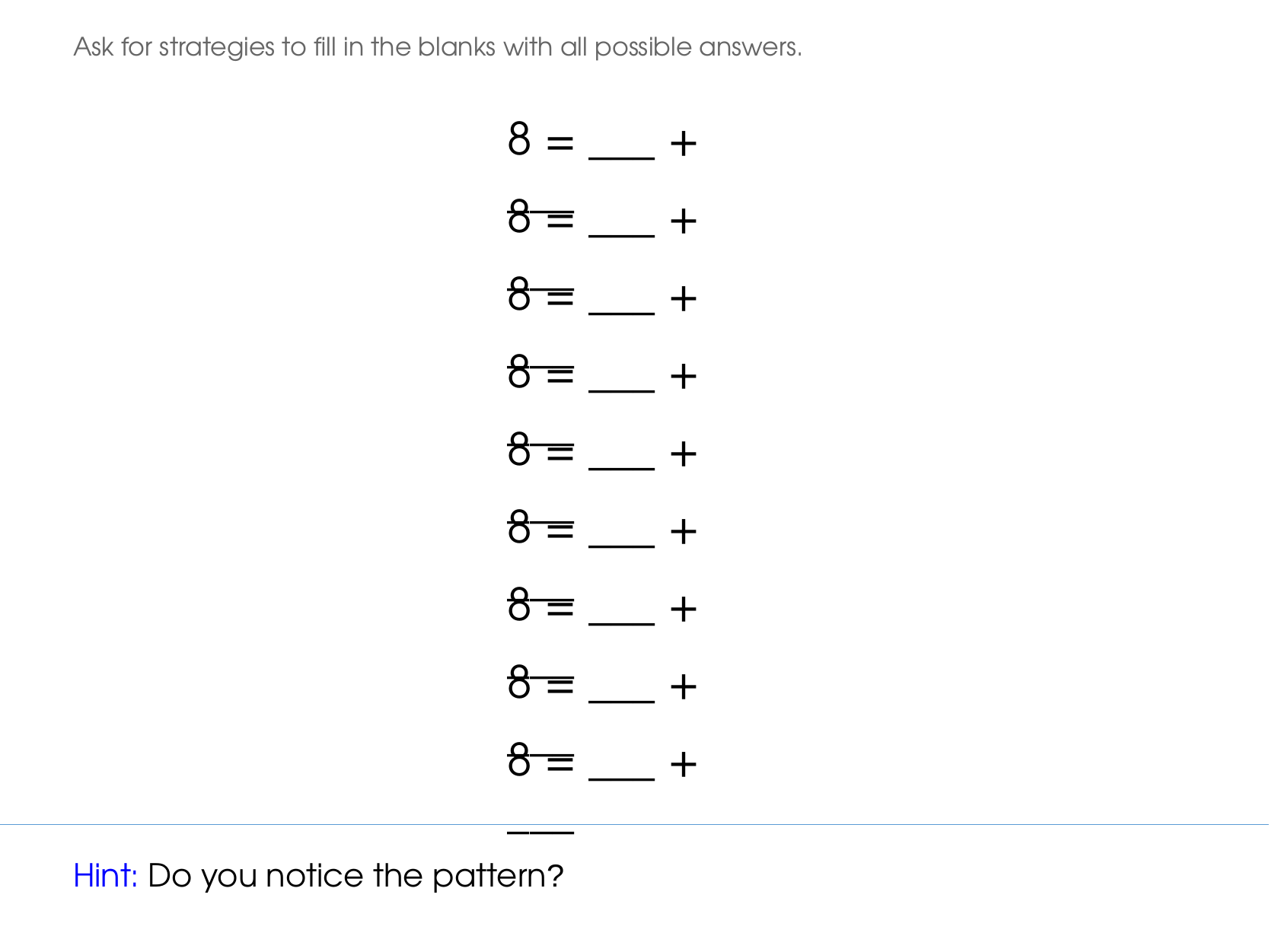

Ask for strategies to fill in the blanks with all possible answers.
8 = ___ + ___
8 = ___ + ___
8 = ___ + ___
8 = ___ + ___
8 = ___ + ___
8 = ___ + ___
8 = ___ + ___
8 = ___ + ___
8 = ___ + ___
Hint: Do you notice the pattern?